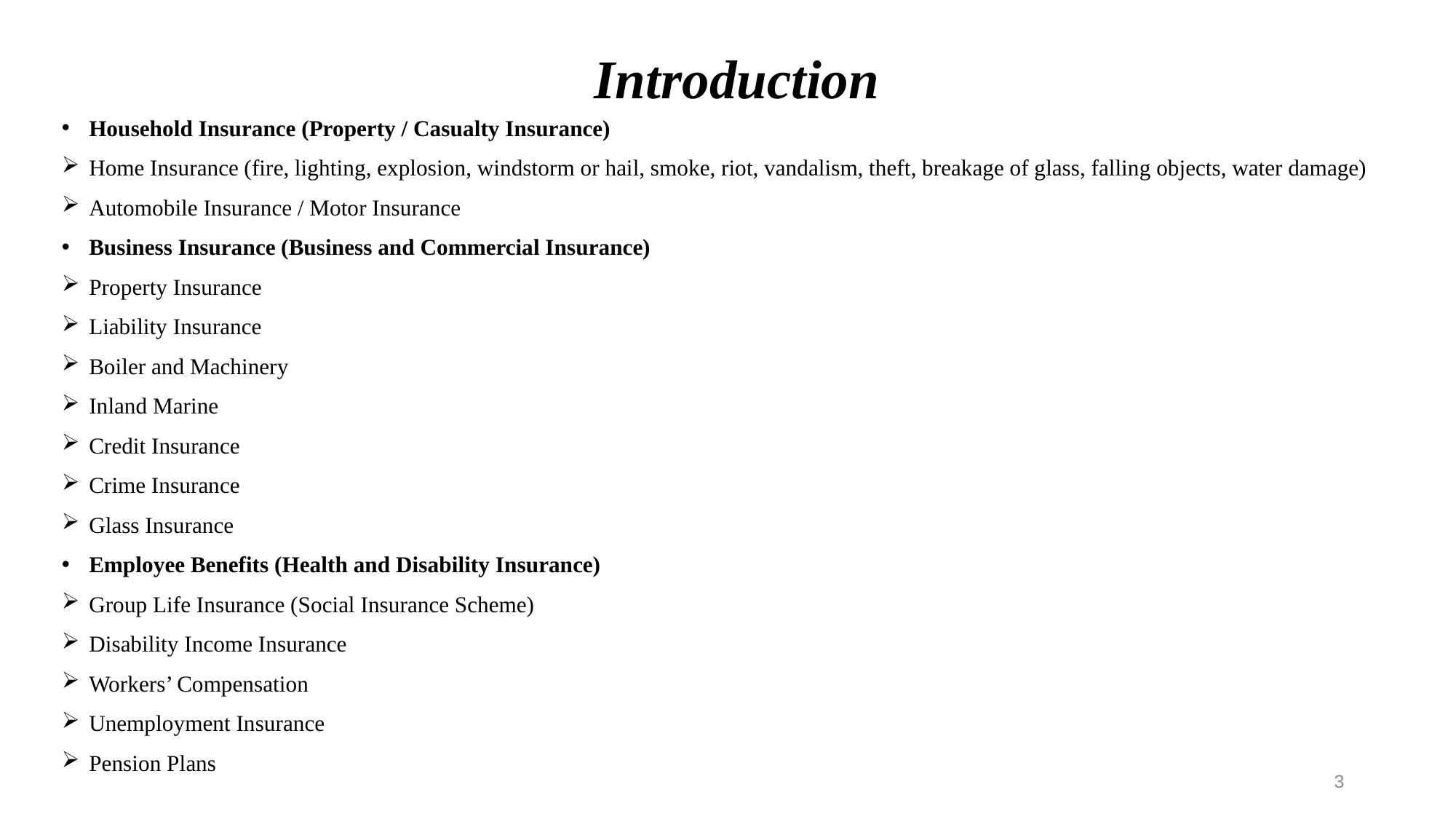

# Introduction
Household Insurance (Property / Casualty Insurance)
Home Insurance (fire, lighting, explosion, windstorm or hail, smoke, riot, vandalism, theft, breakage of glass, falling objects, water damage)
Automobile Insurance / Motor Insurance
Business Insurance (Business and Commercial Insurance)
Property Insurance
Liability Insurance
Boiler and Machinery
Inland Marine
Credit Insurance
Crime Insurance
Glass Insurance
Employee Benefits (Health and Disability Insurance)
Group Life Insurance (Social Insurance Scheme)
Disability Income Insurance
Workers’ Compensation
Unemployment Insurance
Pension Plans

3